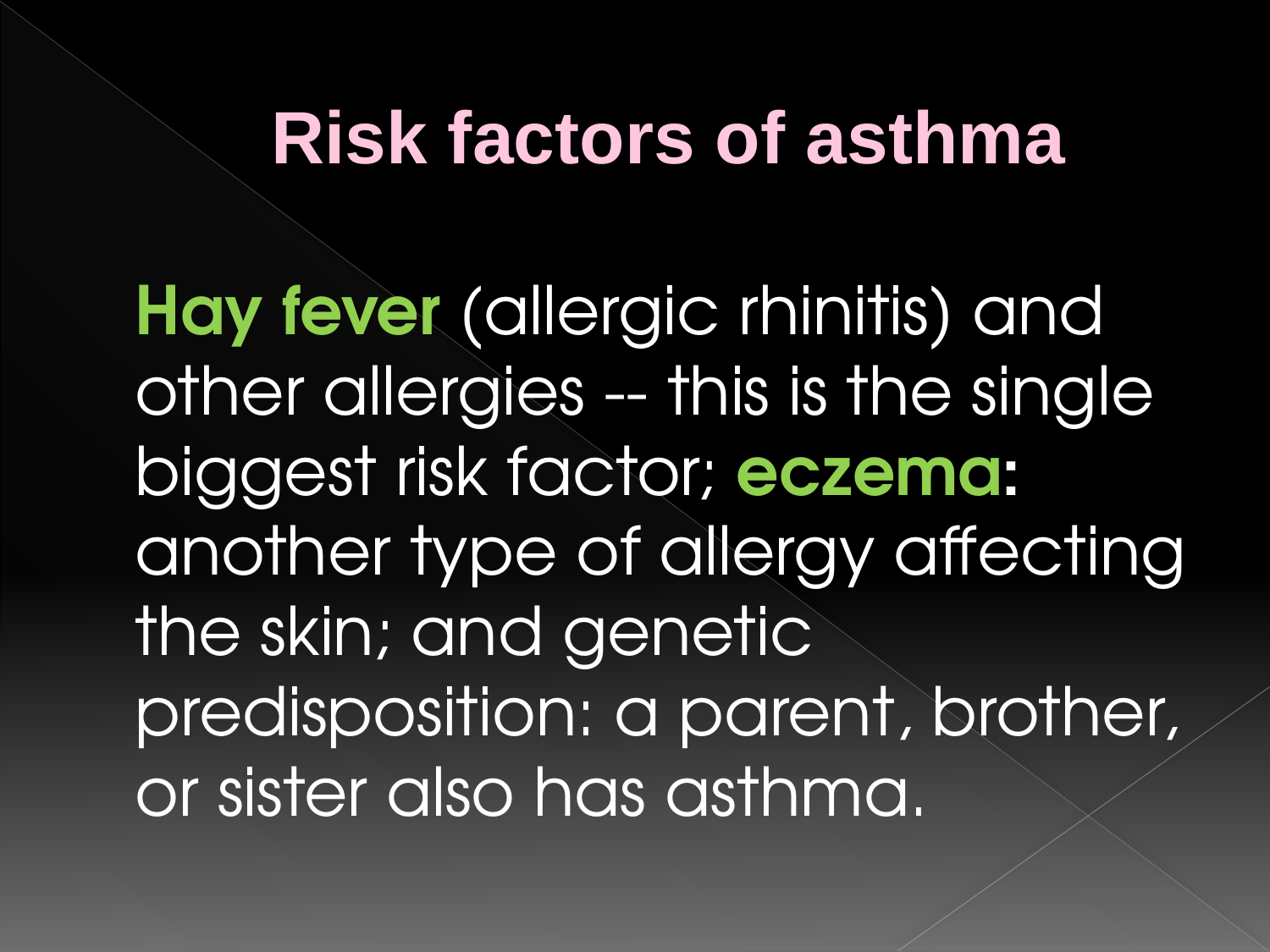

# Risk factors of asthma
		Hay fever (allergic rhinitis) and other allergies -- this is the single biggest risk factor; eczema: another type of allergy affecting the skin; and genetic predisposition: a parent, brother, or sister also has asthma.